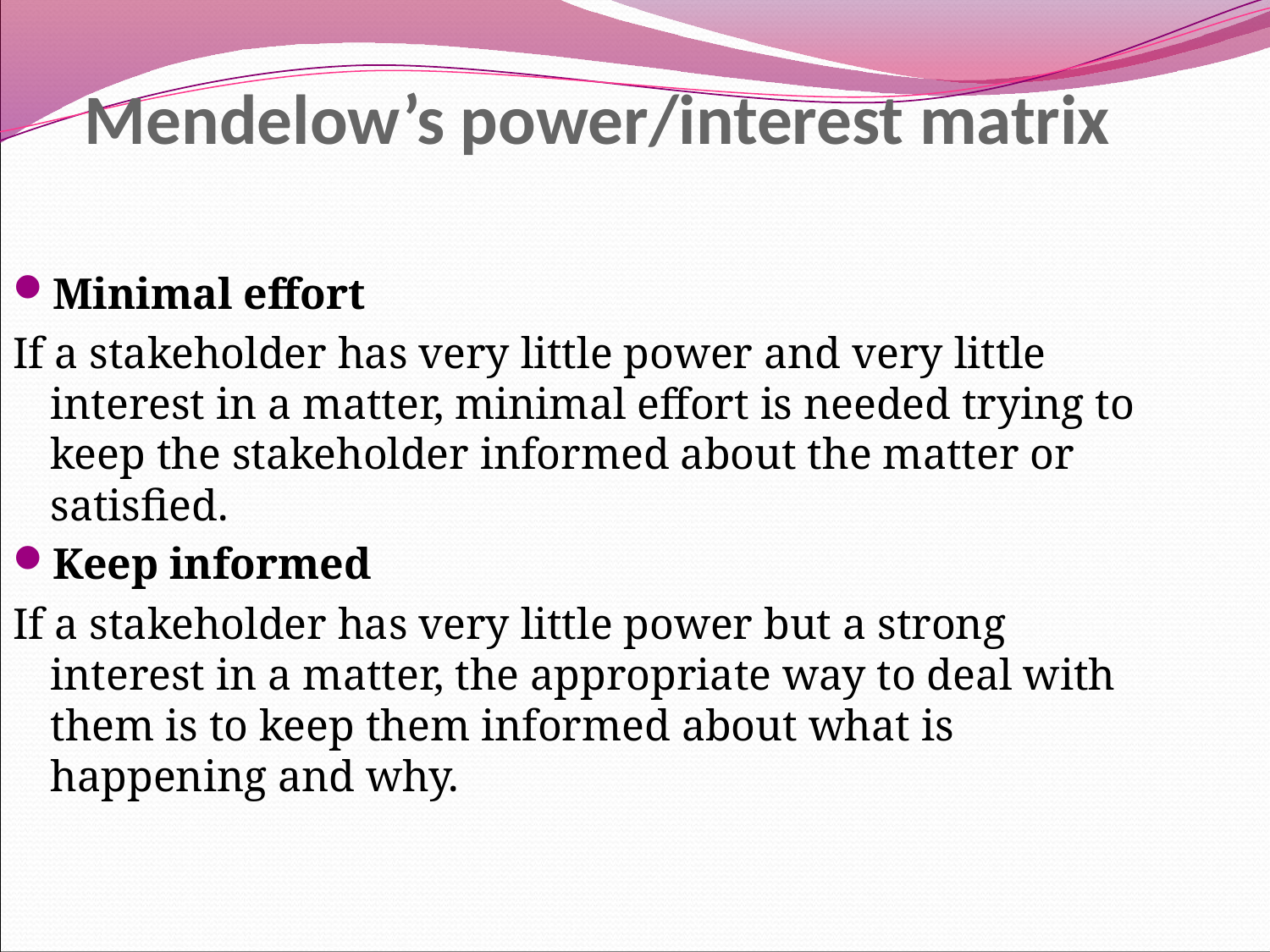

# Mendelow’s power/interest matrix

Minimal effort
If a stakeholder has very little power and very little interest in a matter, minimal effort is needed trying to keep the stakeholder informed about the matter or satisfied.
Keep informed
If a stakeholder has very little power but a strong interest in a matter, the appropriate way to deal with them is to keep them informed about what is happening and why.